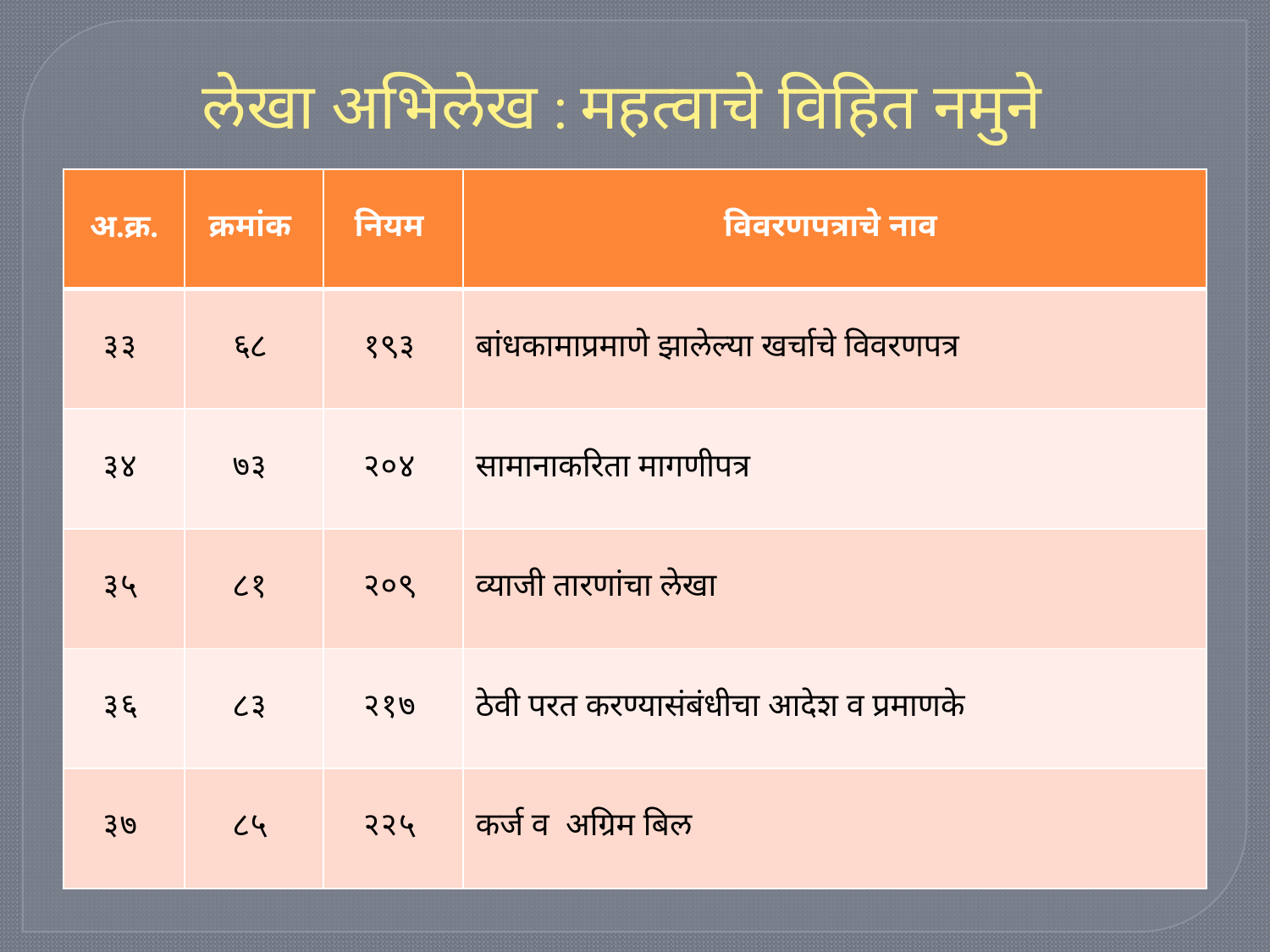

# लेखा अभिलेख : महत्वाचे विहित नमुने
| अ.क्र. | क्रमांक | नियम | विवरणपत्राचे नाव |
| --- | --- | --- | --- |
| ३३ | ६८ | १९३ | बांधकामाप्रमाणे झालेल्या खर्चाचे विवरणपत्र |
| ३४ | ७३ | २०४ | सामानाकरिता मागणीपत्र |
| ३५ | ८१ | २०९ | व्याजी तारणांचा लेखा |
| ३६ | ८३ | २१७ | ठेवी परत करण्यासंबंधीचा आदेश व प्रमाणके |
| ३७ | ८५ | २२५ | कर्ज व अग्रिम बिल |